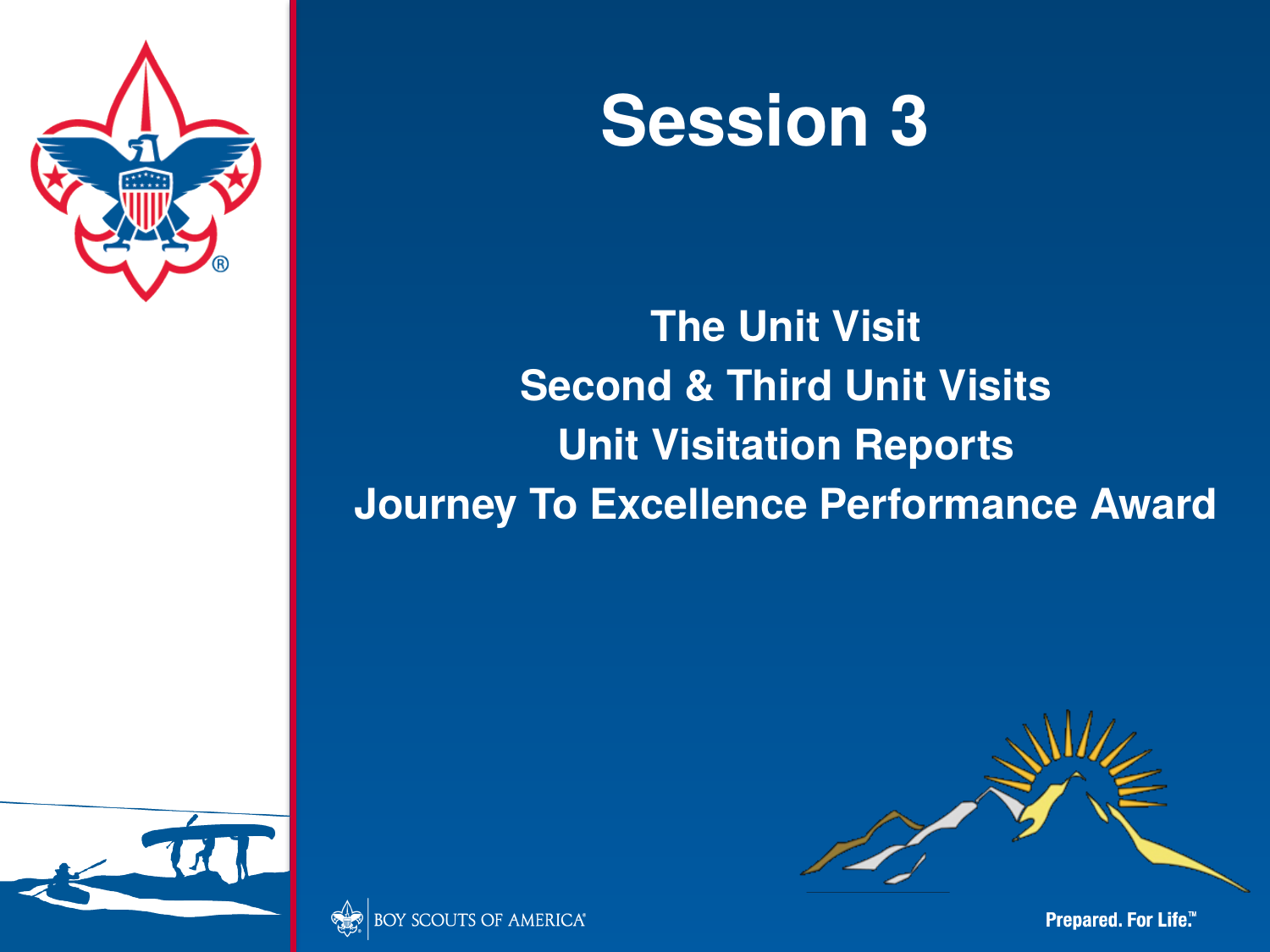

# Session 3
The Unit Visit
Second & Third Unit Visits
Unit Visitation Reports
Journey To Excellence Performance Award